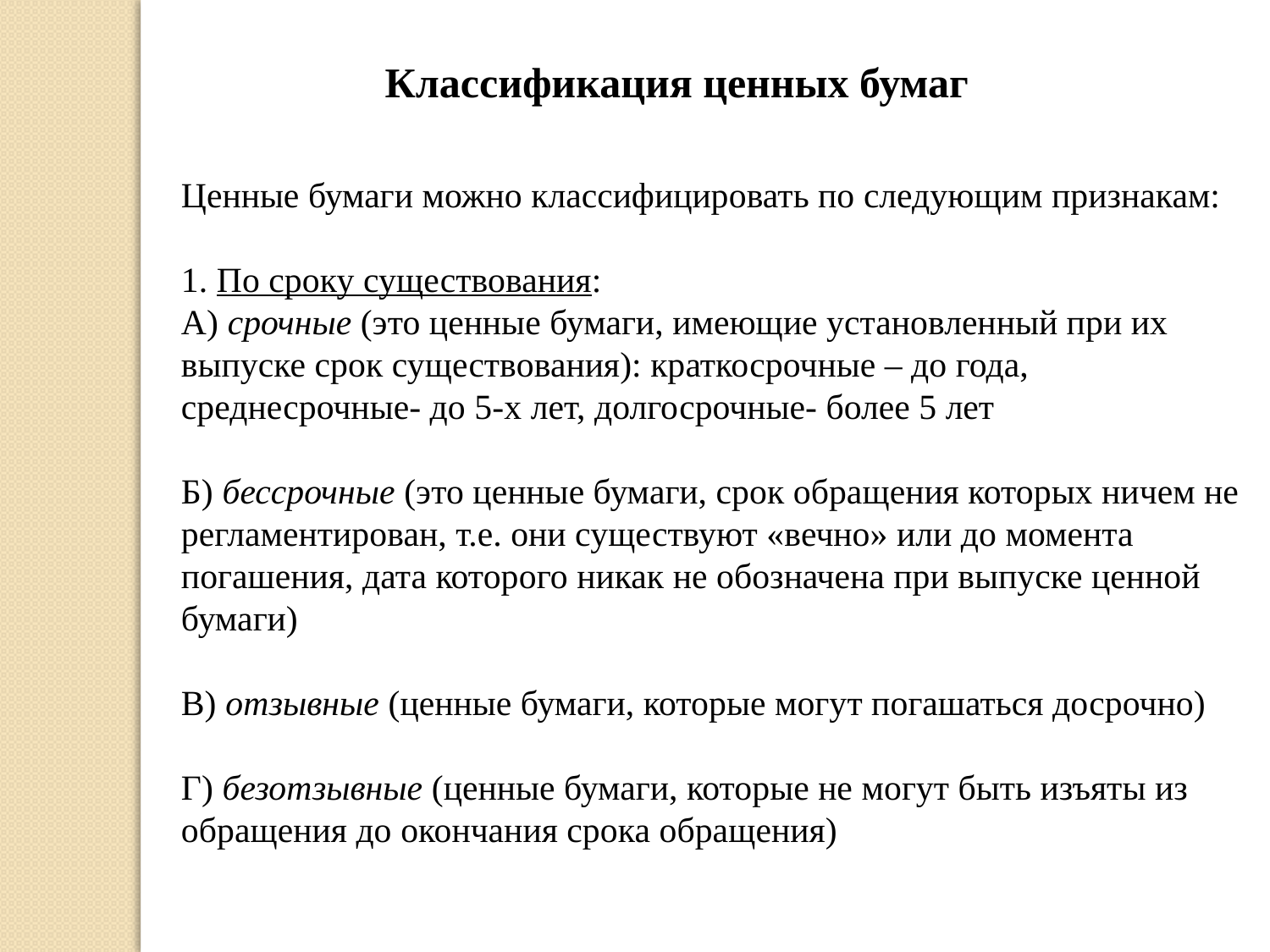

Классификация ценных бумаг
Ценные бумаги можно классифицировать по следующим признакам:
1. По сроку существования:
А) срочные (это ценные бумаги, имеющие установленный при их выпуске срок существования): краткосрочные – до года, среднесрочные- до 5-х лет, долгосрочные- более 5 лет

Б) бессрочные (это ценные бумаги, срок обращения которых ничем не регламентирован, т.е. они существуют «вечно» или до момента погашения, дата которого никак не обозначена при выпуске ценной бумаги)

В) отзывные (ценные бумаги, которые могут погашаться досрочно)

Г) безотзывные (ценные бумаги, которые не могут быть изъяты из обращения до окончания срока обращения)